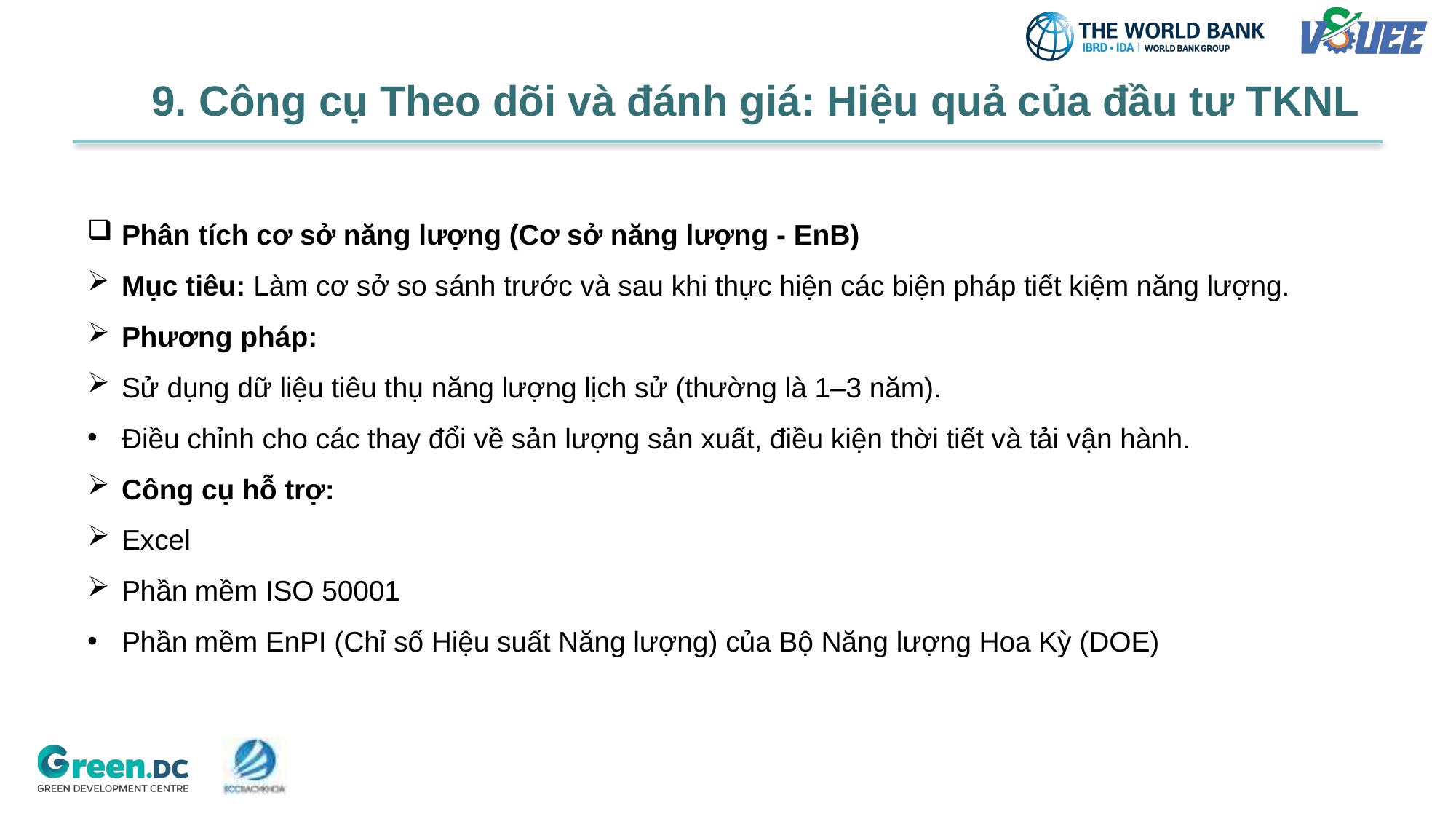

9. Công cụ Theo dõi và đánh giá: Hiệu quả của đầu tư TKNL
Phân tích cơ sở năng lượng (Cơ sở năng lượng - EnB)
Mục tiêu: Làm cơ sở so sánh trước và sau khi thực hiện các biện pháp tiết kiệm năng lượng.
Phương pháp:
Sử dụng dữ liệu tiêu thụ năng lượng lịch sử (thường là 1–3 năm).
Điều chỉnh cho các thay đổi về sản lượng sản xuất, điều kiện thời tiết và tải vận hành.
Công cụ hỗ trợ:
Excel
Phần mềm ISO 50001
Phần mềm EnPI (Chỉ số Hiệu suất Năng lượng) của Bộ Năng lượng Hoa Kỳ (DOE)